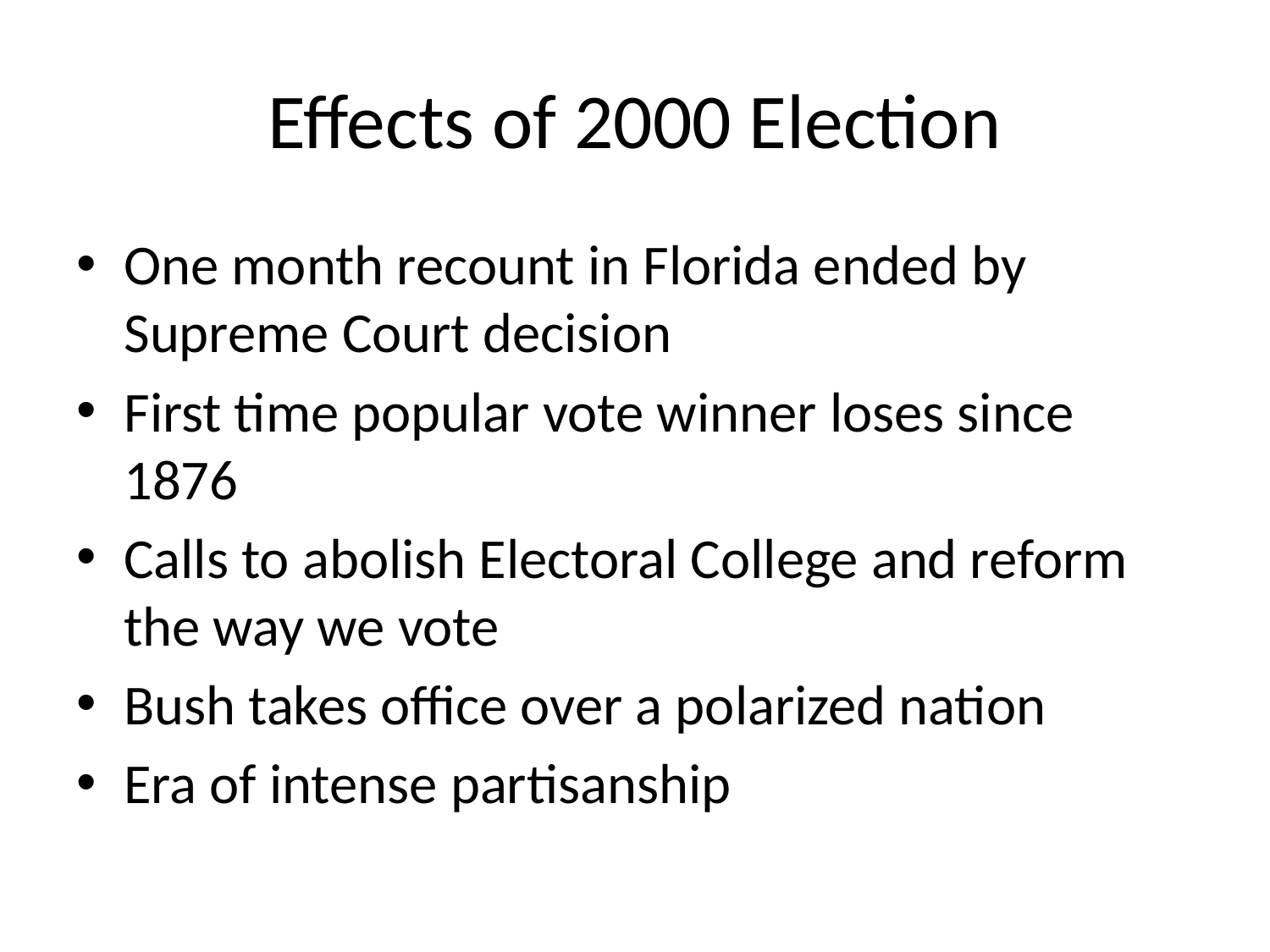

# Effects of 2000 Election
One month recount in Florida ended by Supreme Court decision
First time popular vote winner loses since 1876
Calls to abolish Electoral College and reform the way we vote
Bush takes office over a polarized nation
Era of intense partisanship